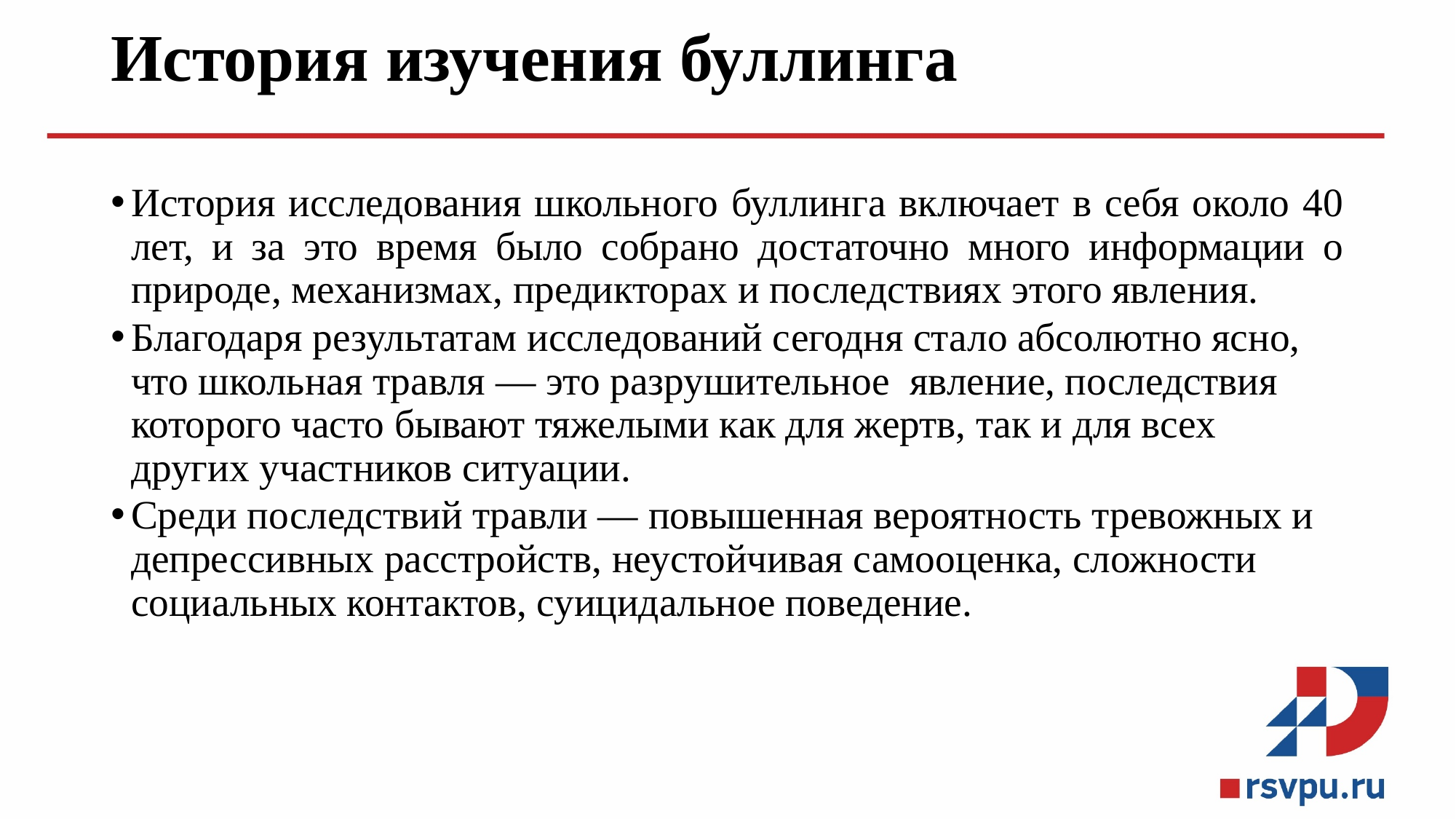

# История изучения буллинга
История исследования школьного буллинга включает в себя около 40 лет, и за это время было собрано достаточно много информации о природе, механизмах, предикторах и последствиях этого явления.
Благодаря результатам исследований сегодня стало абсолютно ясно, что школьная травля — это разрушительное  явление, последствия которого часто бывают тяжелыми как для жертв, так и для всех других участников ситуации.
Среди последствий травли — повышенная вероятность тревожных и депрессивных расстройств, неустойчивая самооценка, сложности социальных контактов, суицидальное поведение.